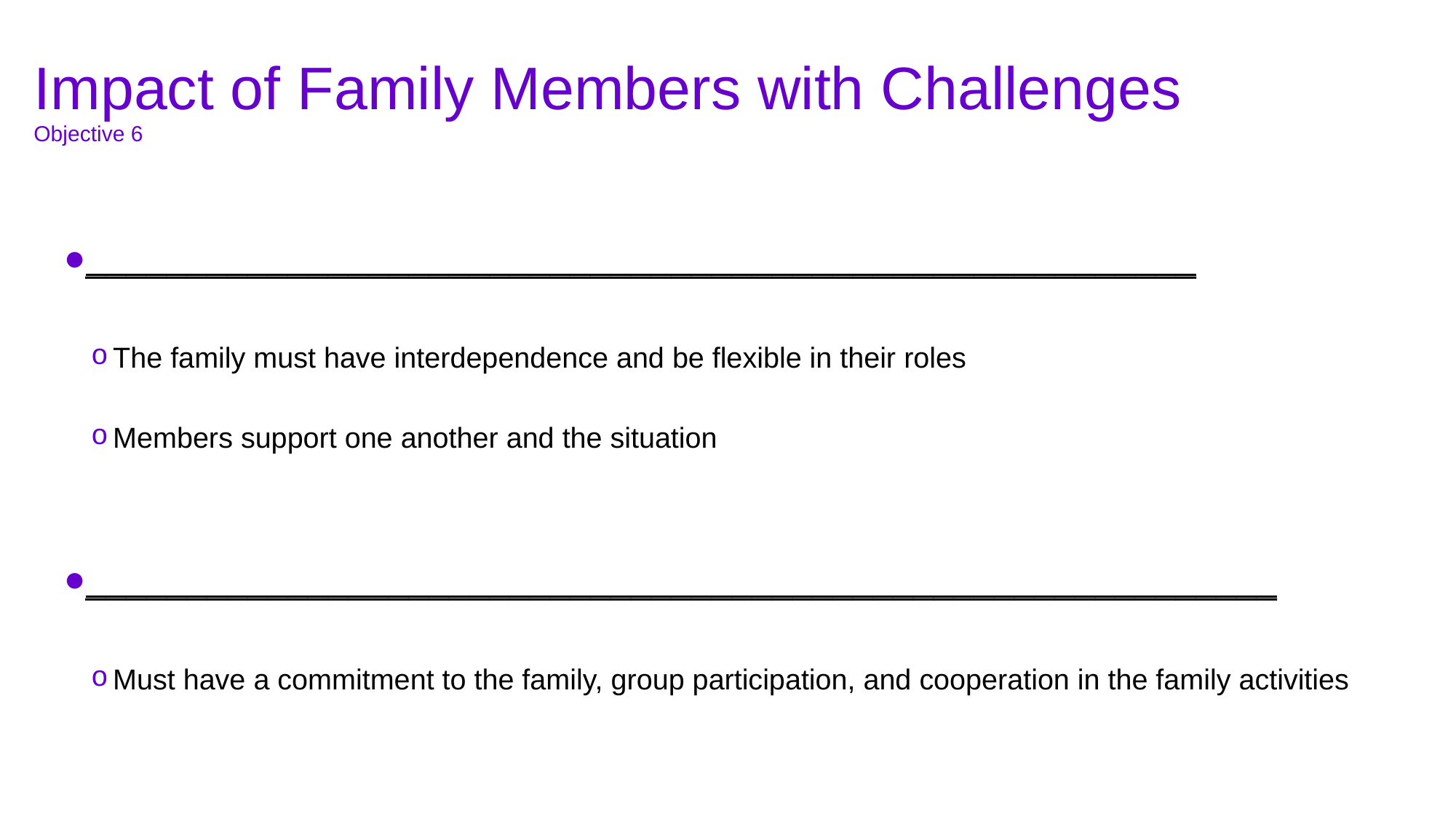

# Impact of Family Members with Challenges Objective 6
_______________________________________________________

The family must have interdependence and be flexible in their roles

Members support one another and the situation

___________________________________________________________

Must have a commitment to the family, group participation, and cooperation in the family activities